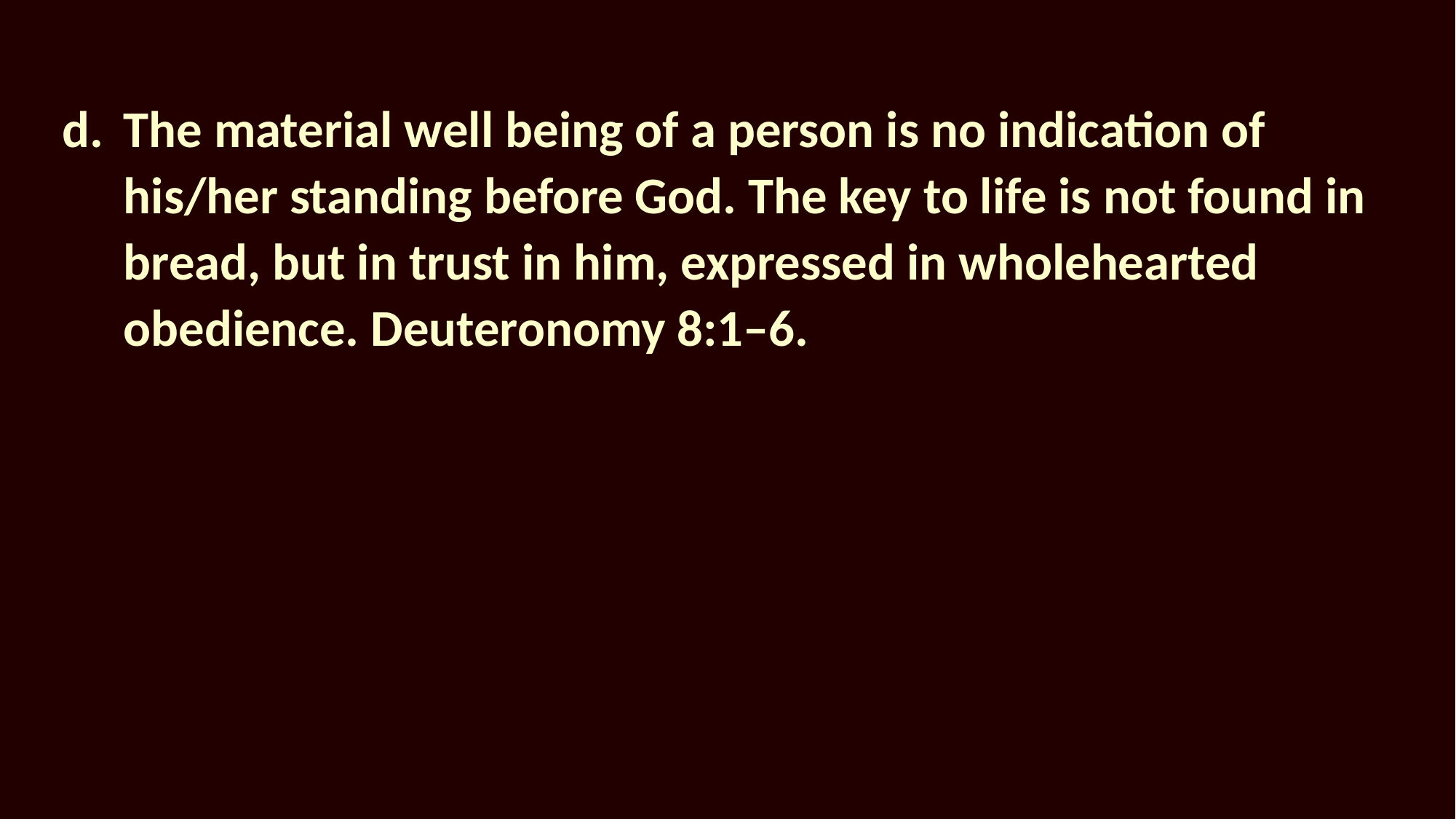

The material well being of a person is no indication of his/her standing before God. The key to life is not found in bread, but in trust in him, expressed in wholehearted obedience. Deuteronomy 8:1–6.